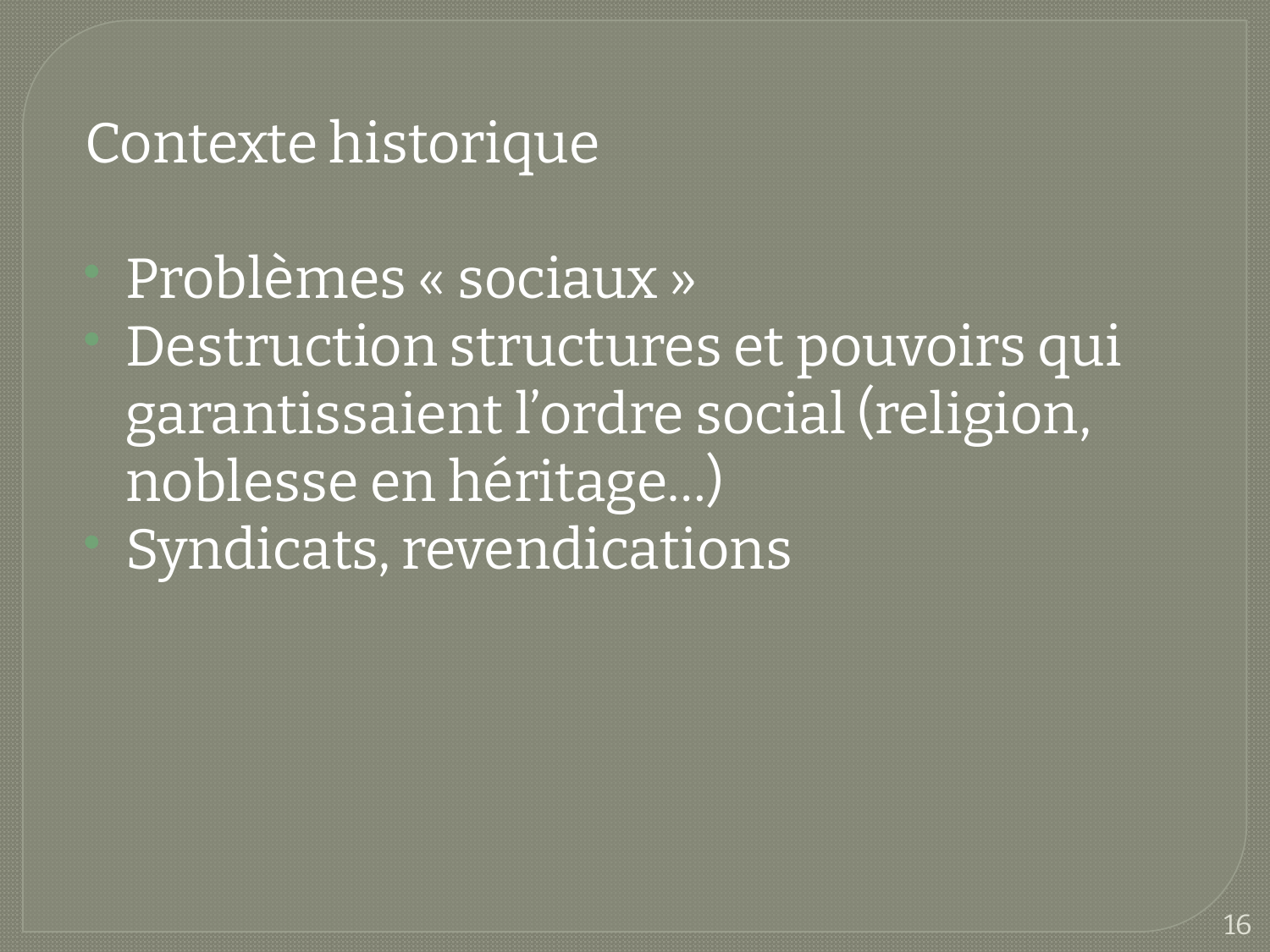

Contexte historique

Problèmes « sociaux »
Destruction structures et pouvoirs qui garantissaient l’ordre social (religion, noblesse en héritage…)
Syndicats, revendications
16